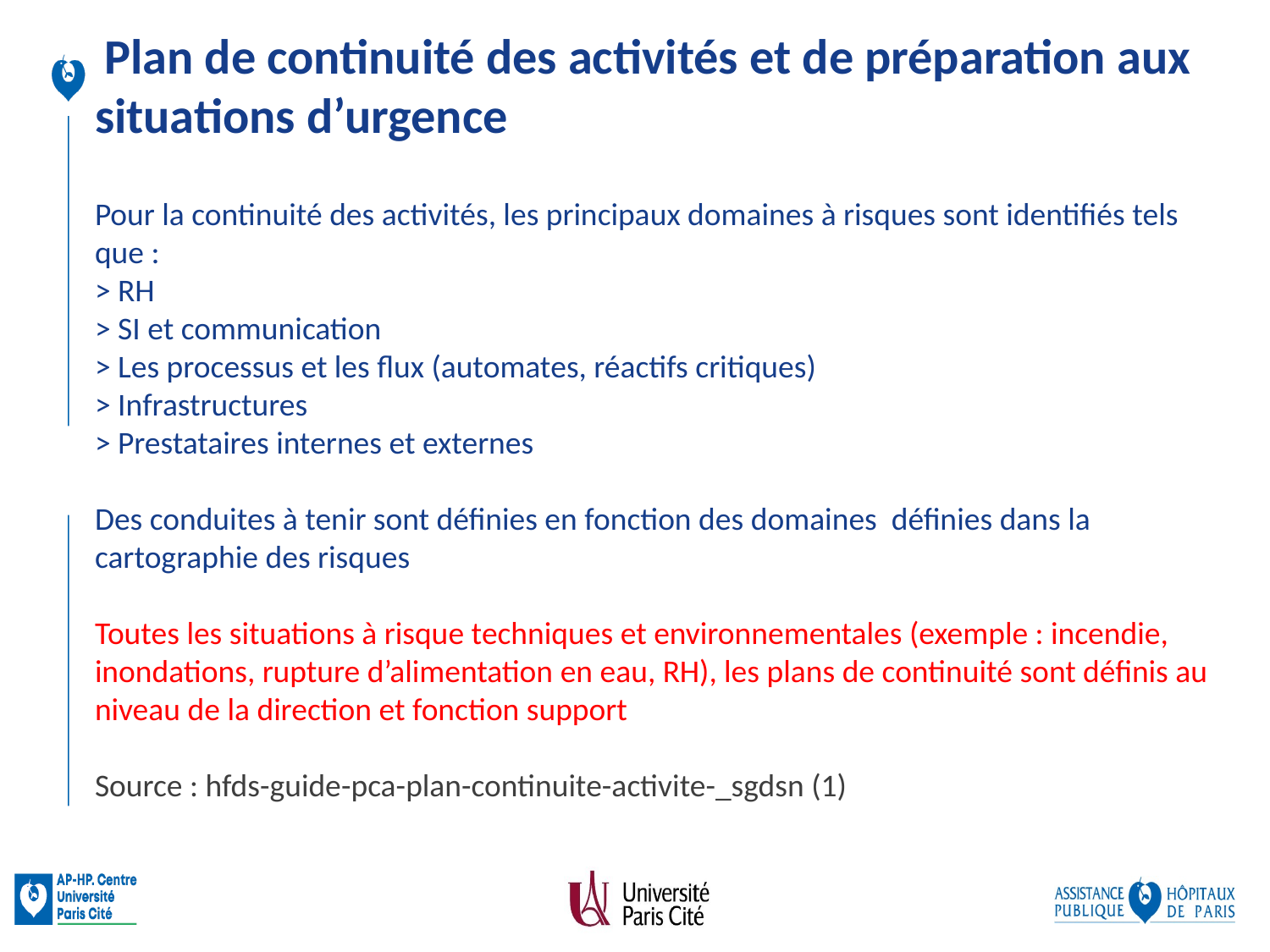

# Plan de continuité des activités et de préparation aux situations d’urgence Pour la continuité des activités, les principaux domaines à risques sont identifiés tels que : > RH > SI et communication > Les processus et les flux (automates, réactifs critiques) > Infrastructures > Prestataires internes et externes Des conduites à tenir sont définies en fonction des domaines  définies dans la cartographie des risques Toutes les situations à risque techniques et environnementales (exemple : incendie, inondations, rupture d’alimentation en eau, RH), les plans de continuité sont définis au niveau de la direction et fonction support Source : hfds-guide-pca-plan-continuite-activite-_sgdsn (1)